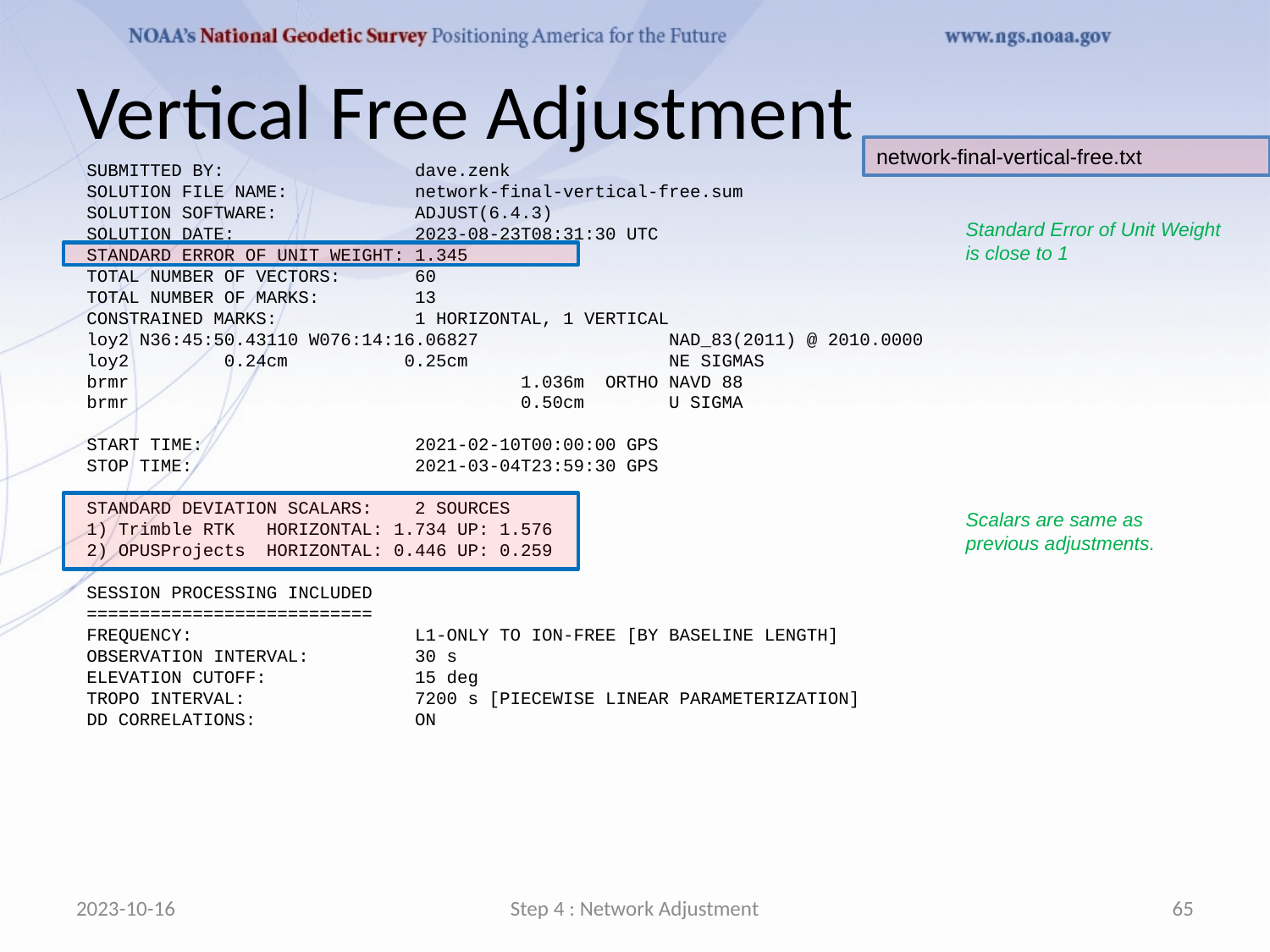

# Vertical Free Adjustment
network-final-vertical-free.txt
 SUBMITTED BY:                  dave.zenk
 SOLUTION FILE NAME:            network-final-vertical-free.sum
 SOLUTION SOFTWARE:             ADJUST(6.4.3)
 SOLUTION DATE:                 2023-08-23T08:31:30 UTC
 STANDARD ERROR OF UNIT WEIGHT: 1.345
 TOTAL NUMBER OF VECTORS:       60
 TOTAL NUMBER OF MARKS:         13
 CONSTRAINED MARKS:             1 HORIZONTAL, 1 VERTICAL
 loy2 N36:45:50.43110 W076:14:16.06827                  NAD_83(2011) @ 2010.0000
 loy2         0.24cm           0.25cm                   NE SIGMAS
 brmr                                     1.036m  ORTHO NAVD 88
 brmr                                     0.50cm        U SIGMA

 START TIME:                    2021-02-10T00:00:00 GPS
 STOP TIME:                     2021-03-04T23:59:30 GPS

 STANDARD DEVIATION SCALARS:    2 SOURCES
 1) Trimble RTK   HORIZONTAL: 1.734 UP: 1.576
 2) OPUSProjects  HORIZONTAL: 0.446 UP: 0.259

 SESSION PROCESSING INCLUDED
 ===========================
 FREQUENCY:                     L1-ONLY TO ION-FREE [BY BASELINE LENGTH]
 OBSERVATION INTERVAL:          30 s
 ELEVATION CUTOFF:              15 deg
 TROPO INTERVAL:                7200 s [PIECEWISE LINEAR PARAMETERIZATION]
 DD CORRELATIONS:               ON
Standard Error of Unit Weight is close to 1

Scalars are same as previous adjustments.
2023-10-16
Step 4 : Network Adjustment
65